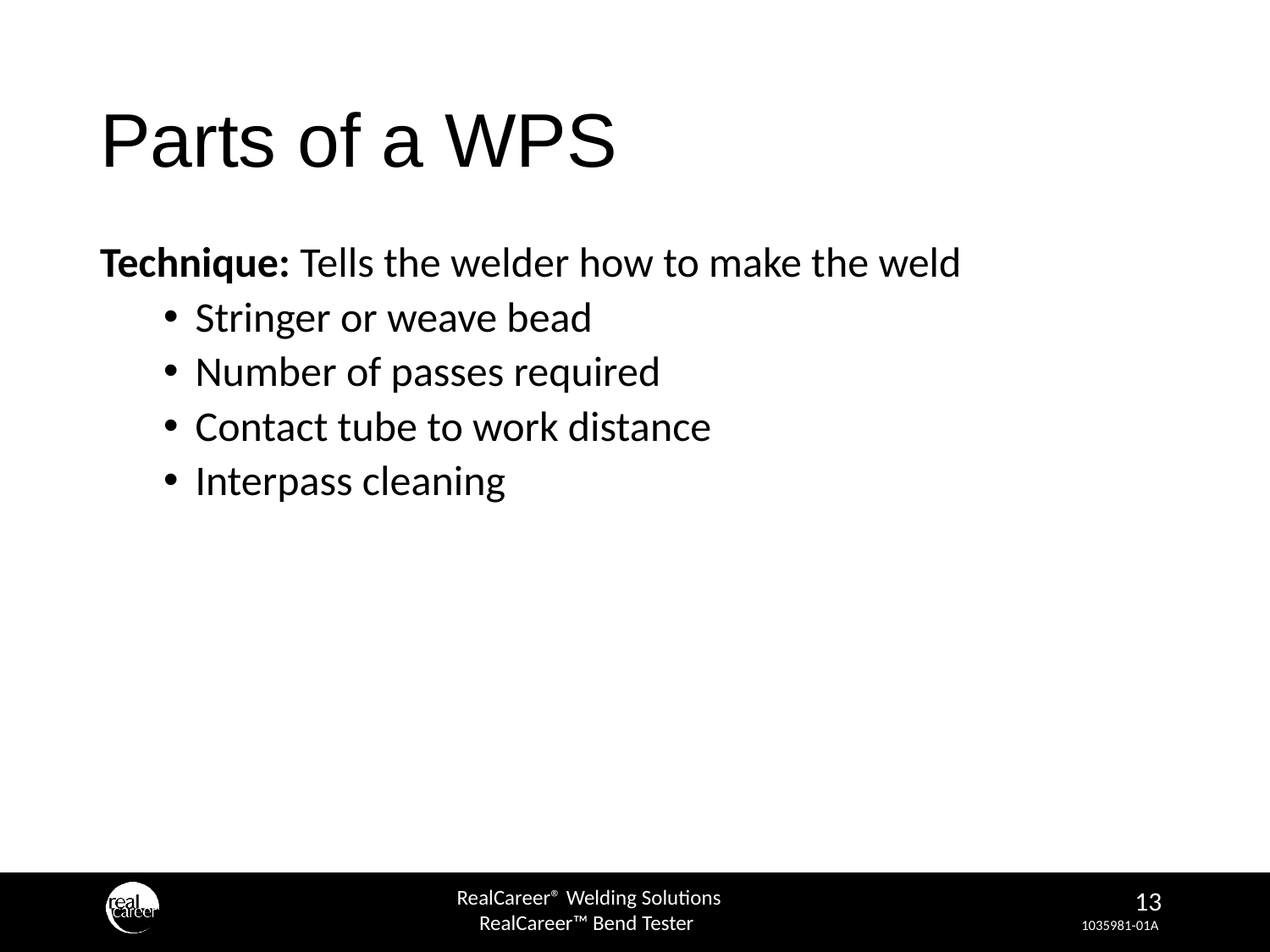

# Parts of a WPS
Technique: Tells the welder how to make the weld
Stringer or weave bead
Number of passes required
Contact tube to work distance
Interpass cleaning